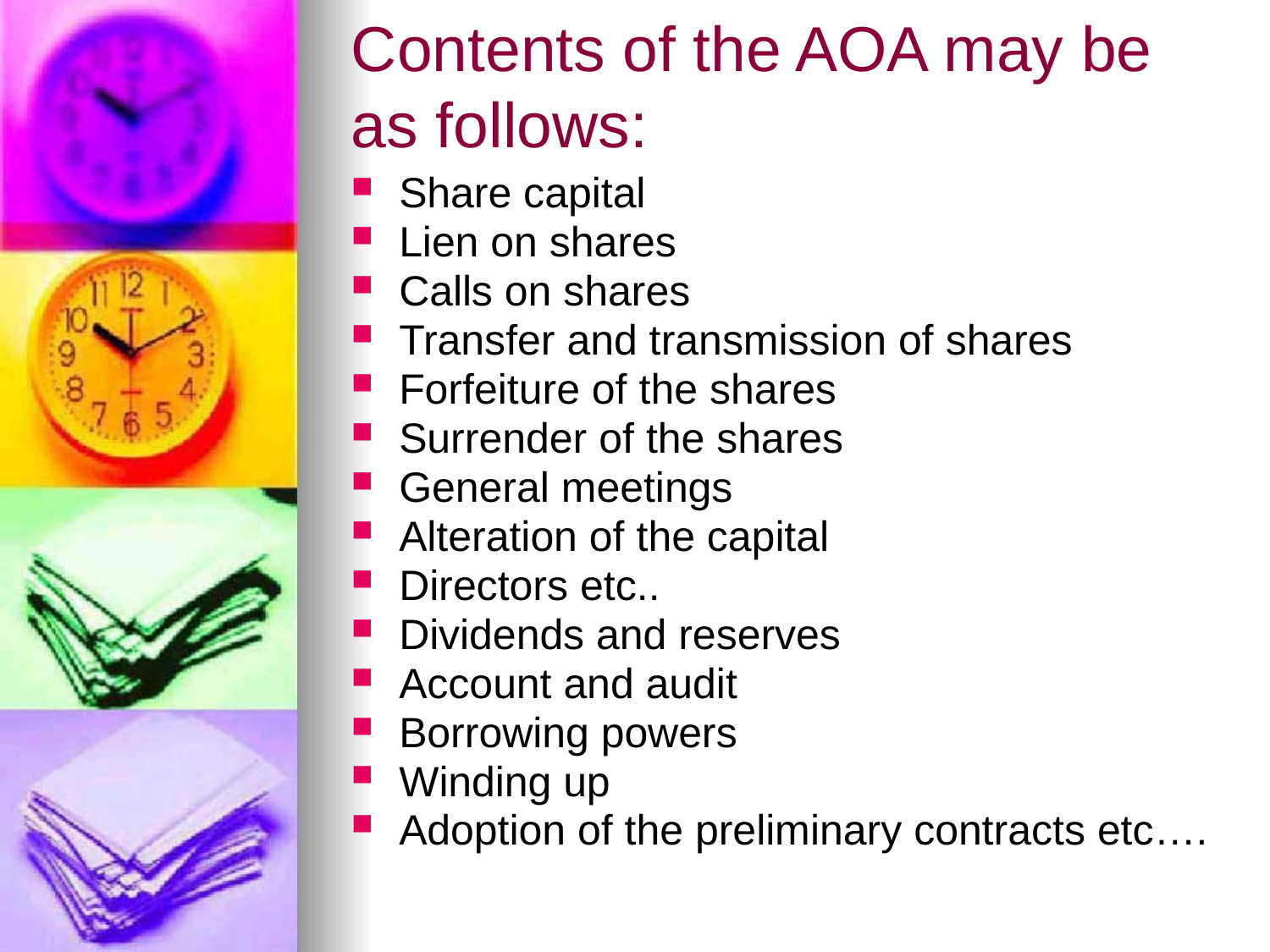

# Contents of the AOA may be as follows:
Share capital
Lien on shares
Calls on shares
Transfer and transmission of shares
Forfeiture of the shares
Surrender of the shares
General meetings
Alteration of the capital
Directors etc..
Dividends and reserves
Account and audit
Borrowing powers
Winding up
Adoption of the preliminary contracts etc….